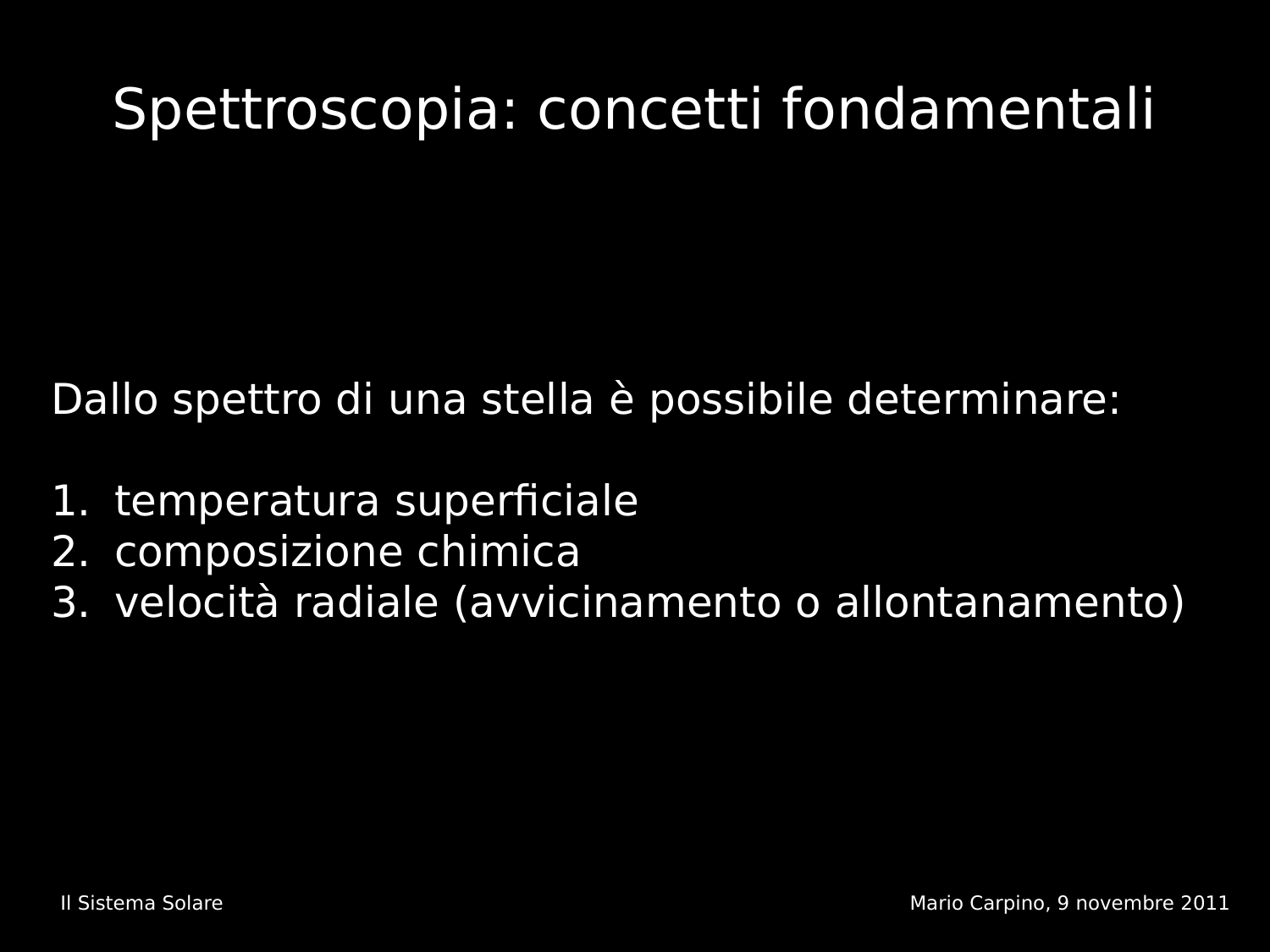

Spettroscopia: concetti fondamentali
Dallo spettro di una stella è possibile determinare:

temperatura superficiale
composizione chimica
velocità radiale (avvicinamento o allontanamento)
Il Sistema Solare
Mario Carpino, 9 novembre 2011